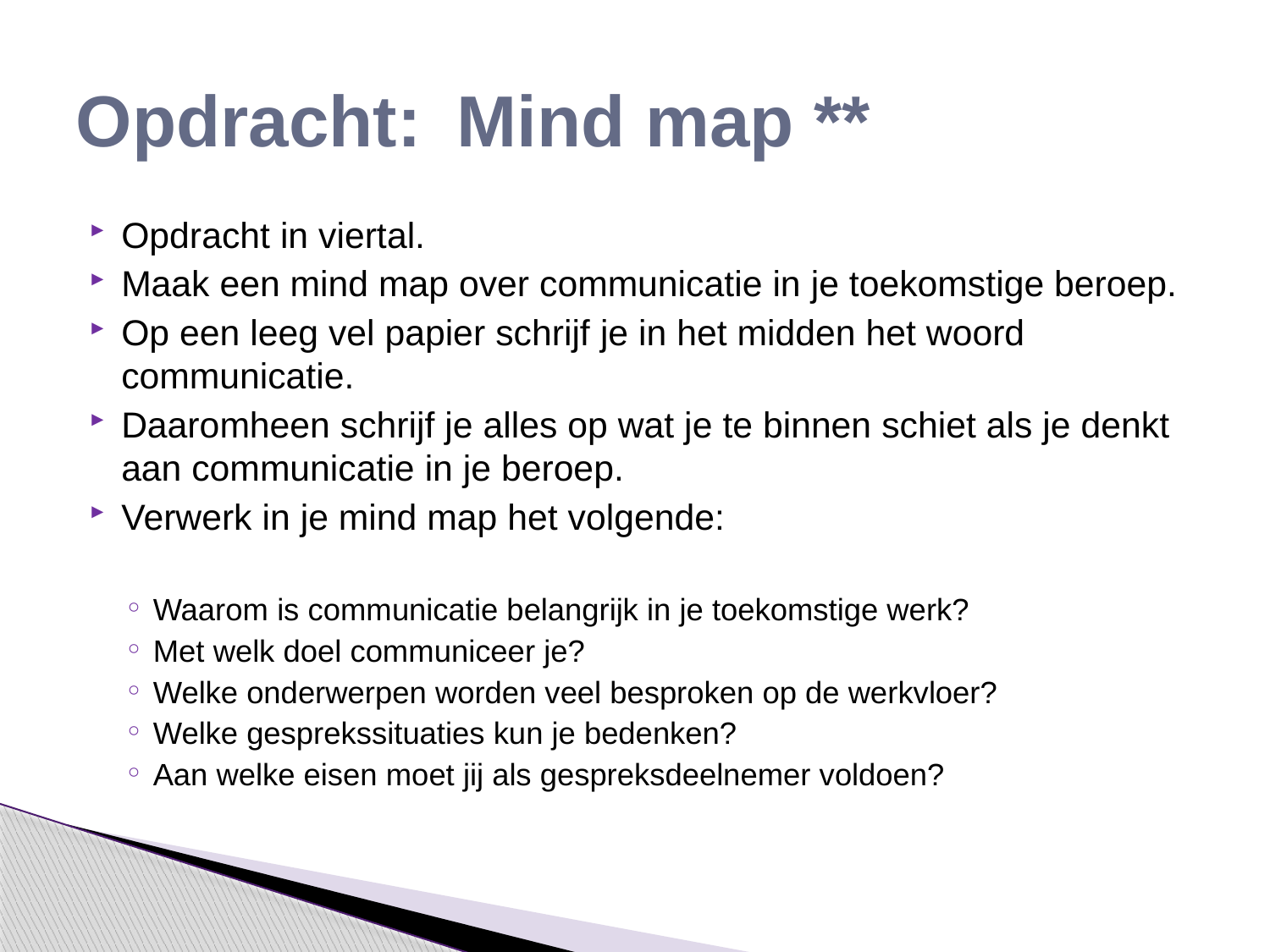

# Opdracht:	Mind map **
Opdracht in viertal.
Maak een mind map over communicatie in je toekomstige beroep.
Op een leeg vel papier schrijf je in het midden het woord communicatie.
Daaromheen schrijf je alles op wat je te binnen schiet als je denkt aan communicatie in je beroep.
Verwerk in je mind map het volgende:

Waarom is communicatie belangrijk in je toekomstige werk?
Met welk doel communiceer je?
Welke onderwerpen worden veel besproken op de werkvloer?
Welke gesprekssituaties kun je bedenken?
Aan welke eisen moet jij als gespreksdeelnemer voldoen?